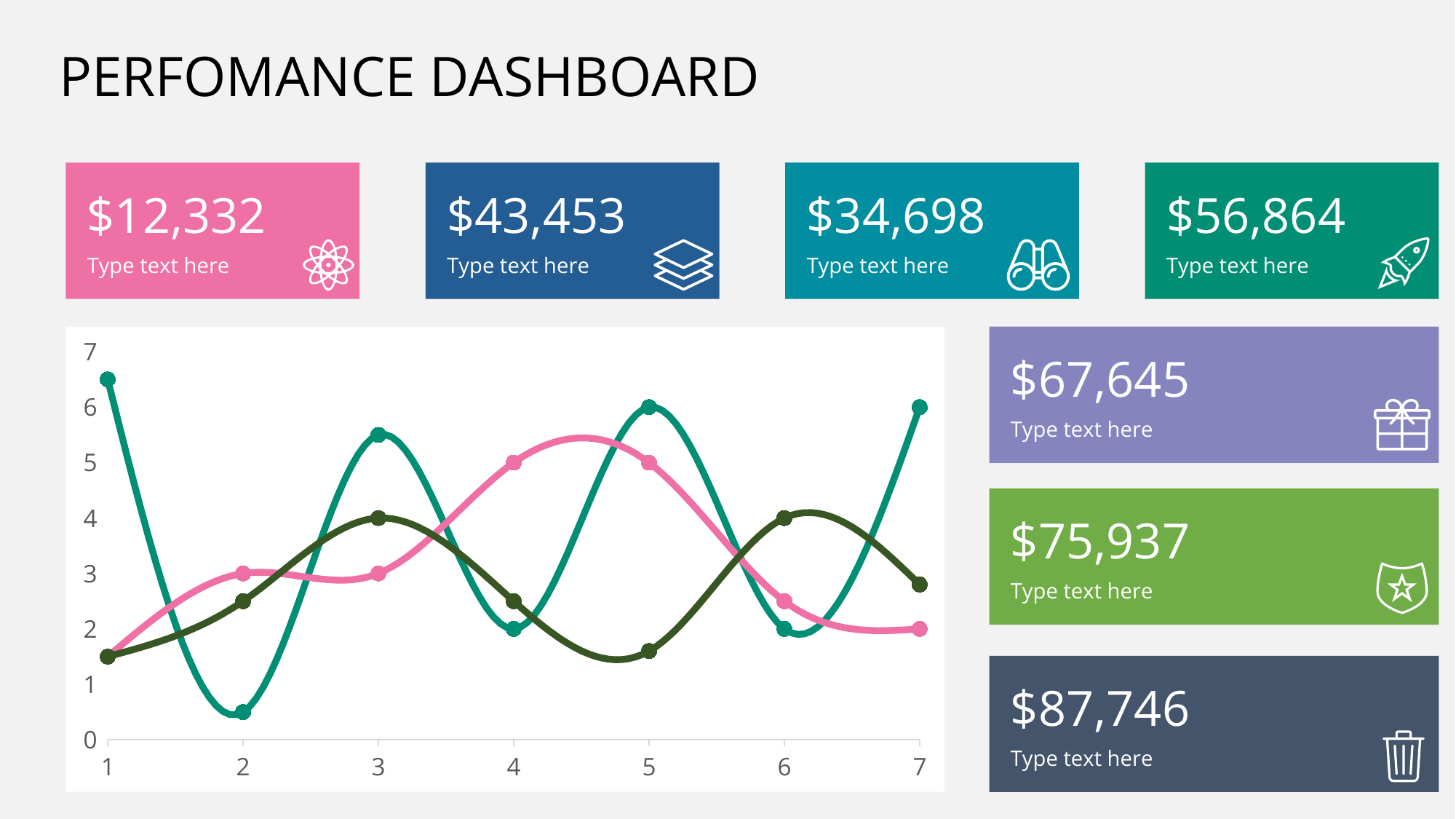

# PERFOMANCE DASHBOARD
$12,332
Type text here
$43,453
Type text here
$34,698
Type text here
$56,864
Type text here

### Chart

| Category | Series 1 | Series 3 | Series4 |
|---|---|---|---|
$67,645
Type text here

$75,937
Type text here

$87,746
Type text here